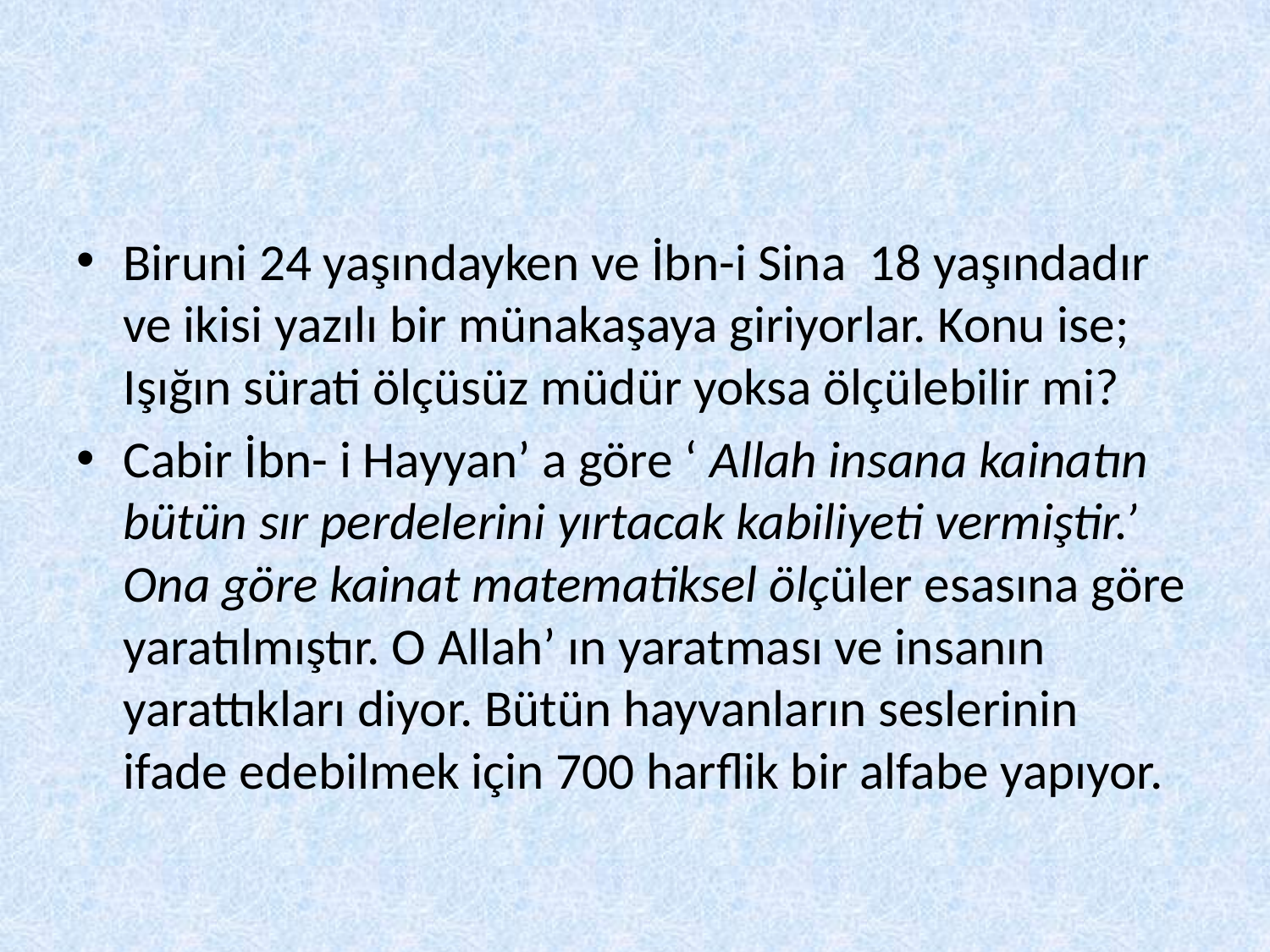

Biruni 24 yaşındayken ve İbn-i Sina  18 yaşındadır ve ikisi yazılı bir münakaşaya giriyorlar. Konu ise; Işığın sürati ölçüsüz müdür yoksa ölçülebilir mi?
Cabir İbn- i Hayyan’ a göre ‘ Allah insana kainatın bütün sır perdelerini yırtacak kabiliyeti vermiştir.’ Ona göre kainat matematiksel ölçüler esasına göre yaratılmıştır. O Allah’ ın yaratması ve insanın yarattıkları diyor. Bütün hayvanların seslerinin ifade edebilmek için 700 harflik bir alfabe yapıyor.